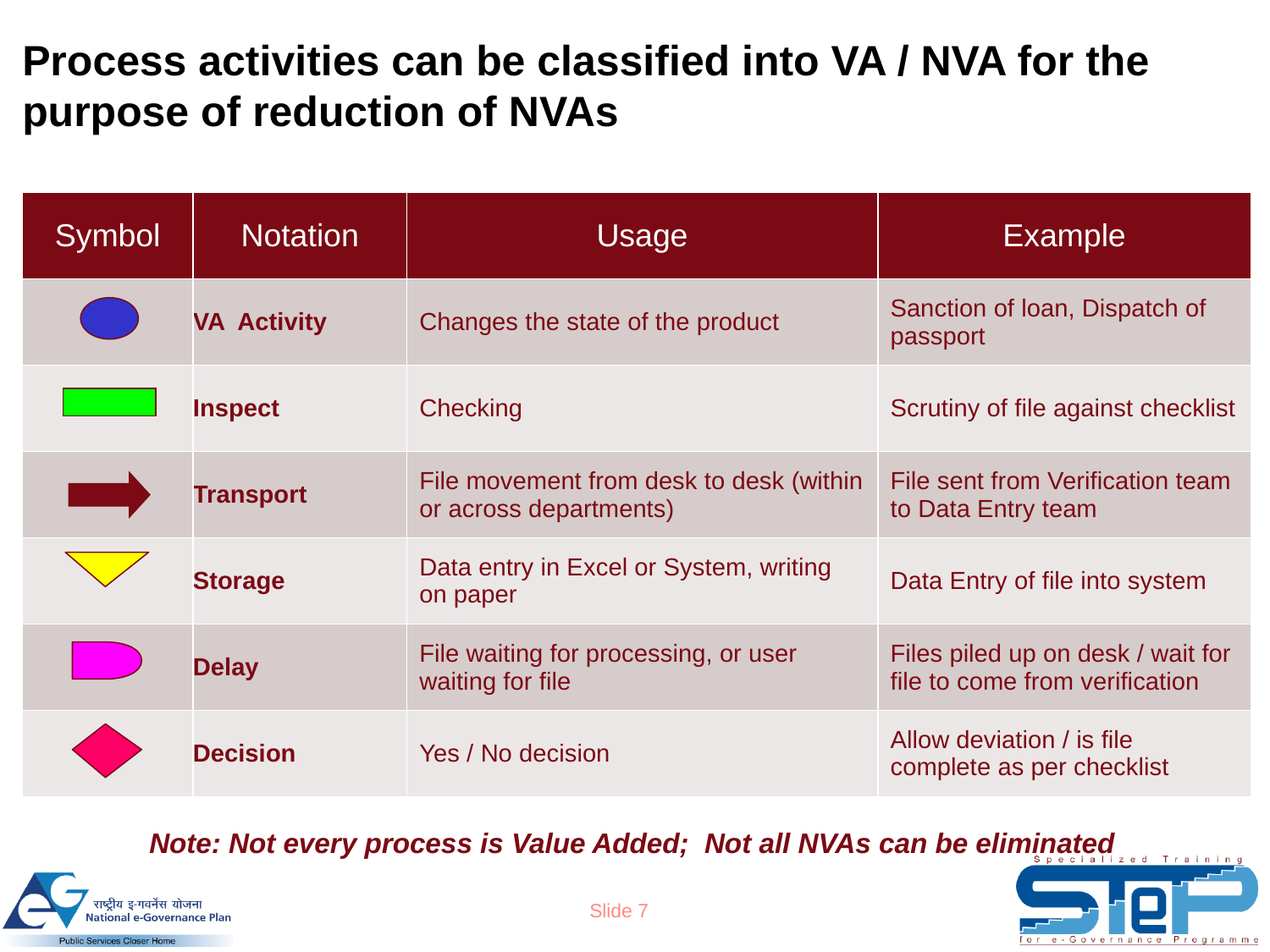

# Process activities can be classified into VA / NVA for the purpose of reduction of NVAs
| Symbol | Notation | Usage | Example |
| --- | --- | --- | --- |
|  | VA Activity | Changes the state of the product | Sanction of loan, Dispatch of passport |
|  | Inspect | Checking | Scrutiny of file against checklist |
|  | Transport | File movement from desk to desk (within or across departments) | File sent from Verification team to Data Entry team |
|  | Storage | Data entry in Excel or System, writing on paper | Data Entry of file into system |
|  | Delay | File waiting for processing, or user waiting for file | Files piled up on desk / wait for file to come from verification |
|  | Decision | Yes / No decision | Allow deviation / is file complete as per checklist |

Note: Not every process is Value Added;  Not all NVAs can be eliminated